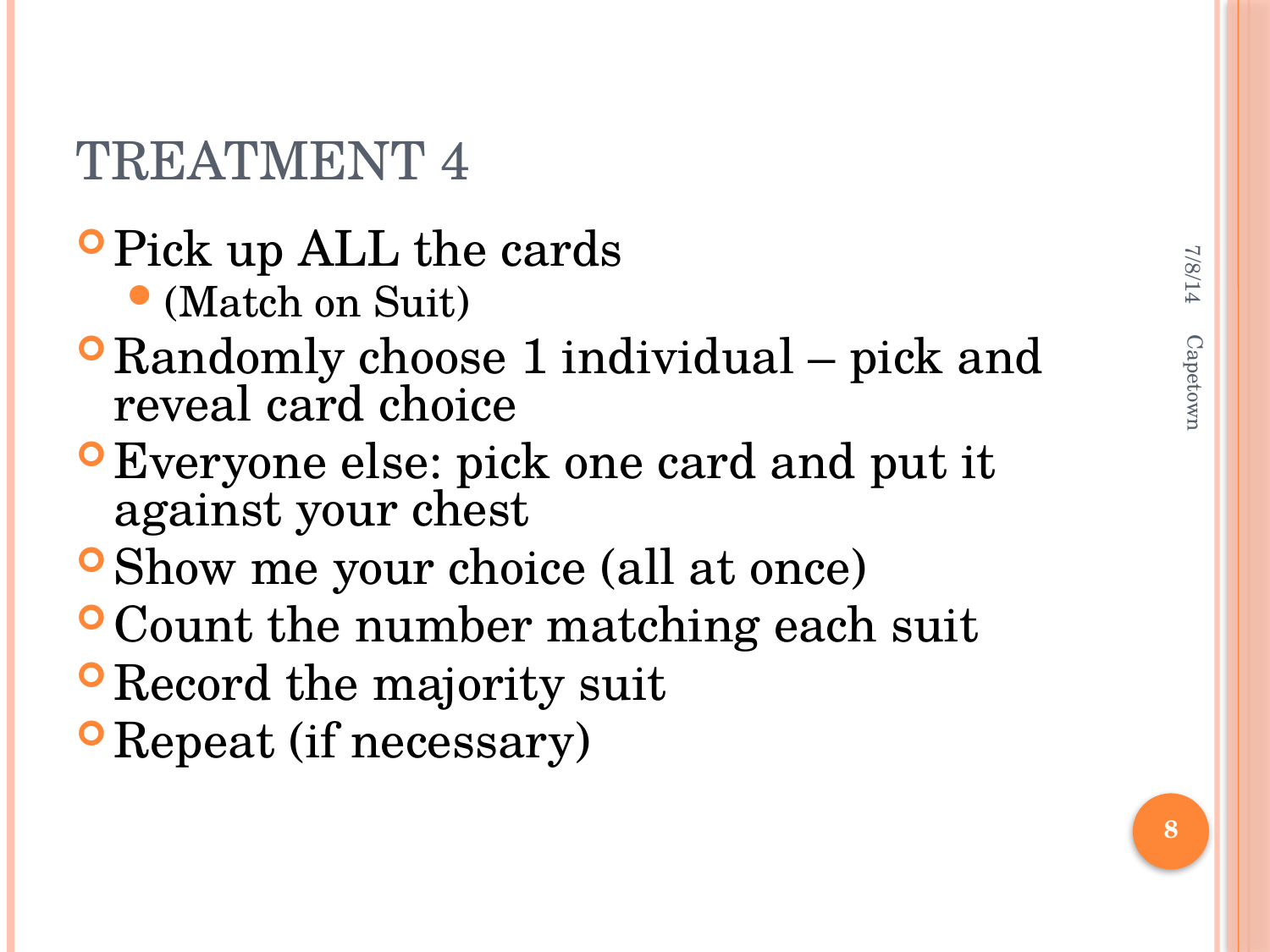

# Treatment 4
7/8/14
Pick up ALL the cards
(Match on Suit)
Randomly choose 1 individual – pick and reveal card choice
Everyone else: pick one card and put it against your chest
Show me your choice (all at once)
Count the number matching each suit
Record the majority suit
Repeat (if necessary)
Capetown
8